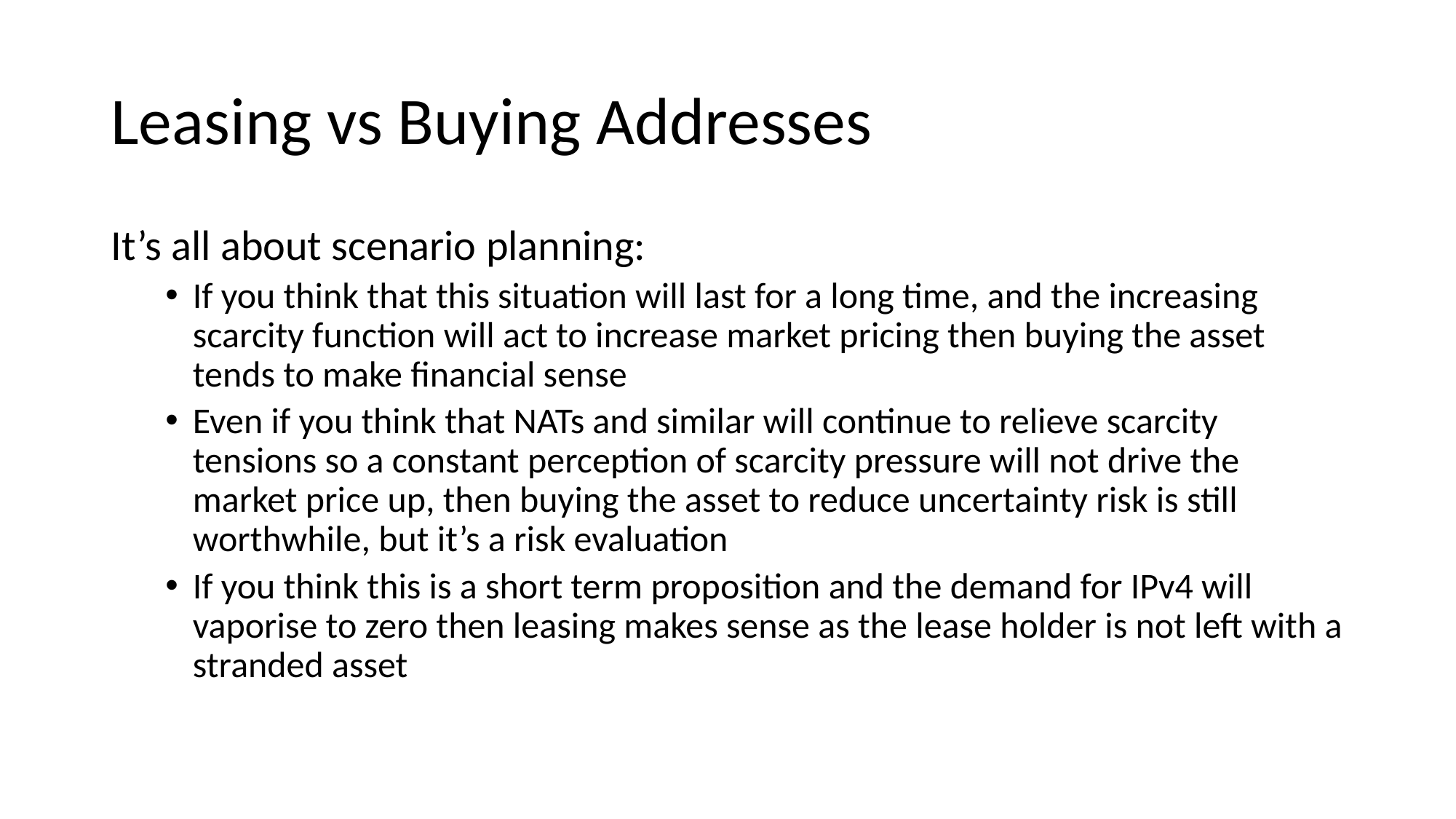

# Leasing vs Buying Addresses
It’s all about scenario planning:
If you think that this situation will last for a long time, and the increasing scarcity function will act to increase market pricing then buying the asset tends to make financial sense
Even if you think that NATs and similar will continue to relieve scarcity tensions so a constant perception of scarcity pressure will not drive the market price up, then buying the asset to reduce uncertainty risk is still worthwhile, but it’s a risk evaluation
If you think this is a short term proposition and the demand for IPv4 will vaporise to zero then leasing makes sense as the lease holder is not left with a stranded asset